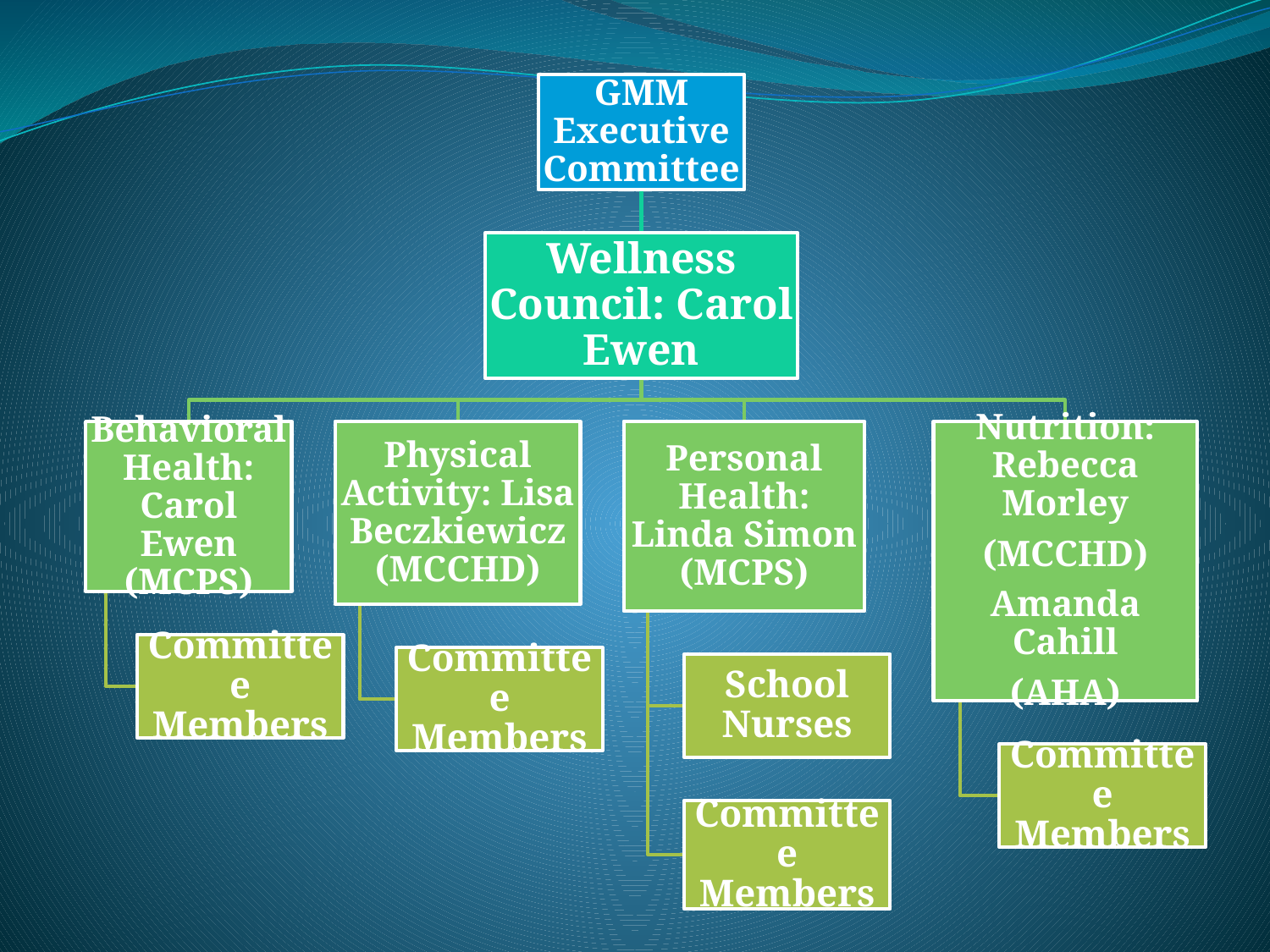

GMM Executive Committee
Wellness Council: Carol Ewen
Behavioral Health: Carol Ewen (MCPS)
Committee Members
Physical Activity: Lisa Beczkiewicz (MCCHD)
Committee Members
Personal Health: Linda Simon (MCPS)
School Nurses
Committee Members
Nutrition: Rebecca Morley
(MCCHD)
Amanda Cahill
(AHA)
Committee Members